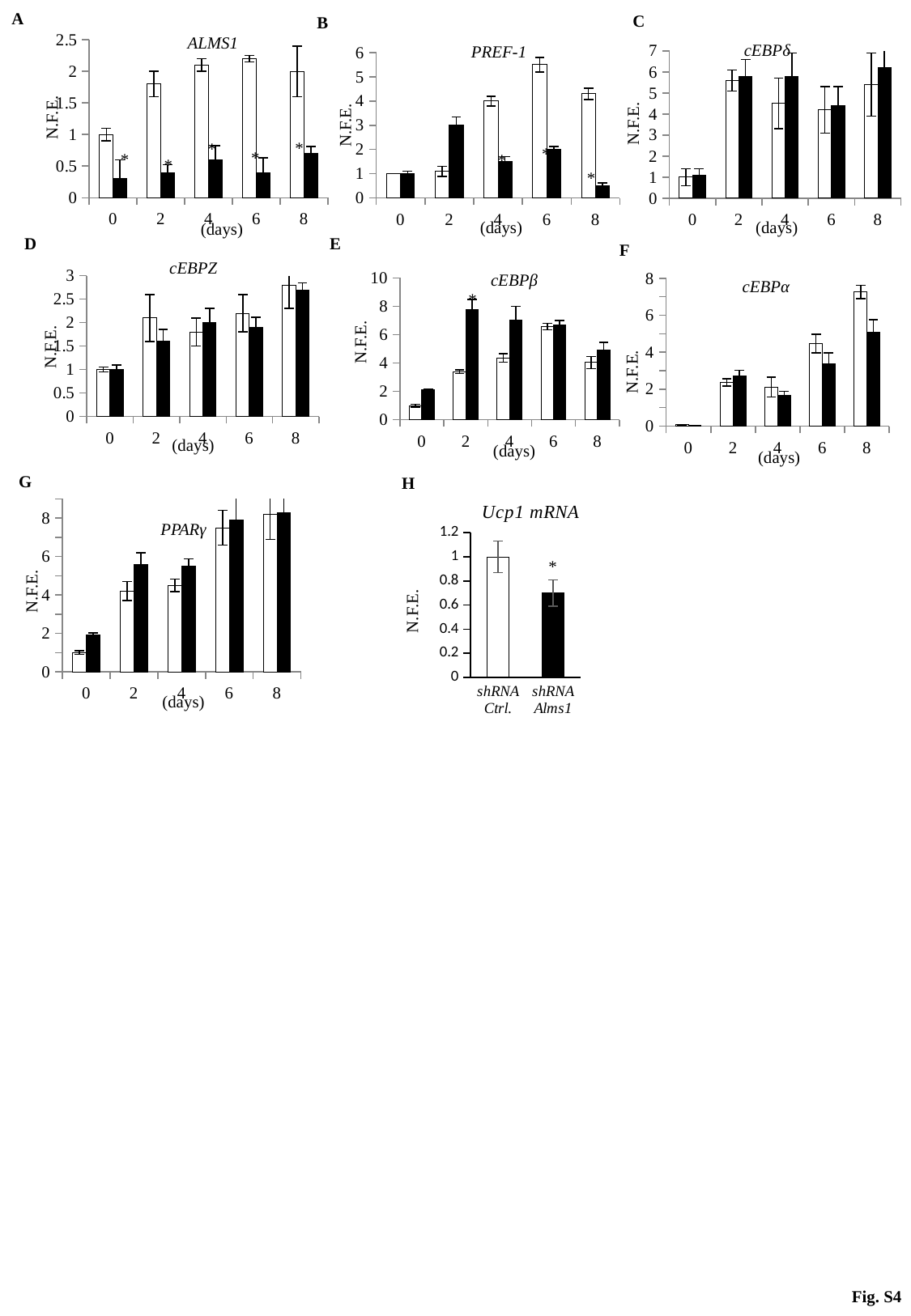

A
C
B

### Chart

| Category | CTRL | ALMS |
|---|---|---|
| 0 | 1.0 | 0.3000000000000003 |
| 2 | 1.8 | 0.4 |
| 4 | 2.1 | 0.6000000000000006 |
| 6 | 2.2 | 0.4 |
| 8 | 2.0 | 0.7000000000000006 |
ALMS1
cEBPδ
PREF-1

### Chart

| Category | CTRL | ALMS |
|---|---|---|
| 0 | 1.0 | 1.1 |
| 2 | 5.6 | 5.8 |
| 4 | 4.5 | 5.8 |
| 6 | 4.2 | 4.4 |
| 8 | 5.4 | 6.2 |

### Chart

| Category | CTRL | ALMS |
|---|---|---|
| 0 | 1.0 | 1.0 |
| 2 | 1.1 | 3.0 |
| 4 | 4.0 | 1.5 |
| 6 | 5.5 | 2.0 |
| 8 | 4.3 | 0.5 |
N.F.E.
N.F.E.
N.F.E.
*
*
*
*
*
*
*
*
(days)
(days)
(days)
E
D
F
cEBPZ

### Chart

| Category | CTRL | ALMS |
|---|---|---|
| 0 | 1.0 | 1.0 |
| 2 | 2.1 | 1.6 |
| 4 | 1.8 | 2.0 |
| 6 | 2.2 | 1.9000000000000001 |
| 8 | 2.8 | 2.7 |
cEBPβ

### Chart

| Category | CTRL | ALMS |
|---|---|---|
| 0 | 1.0 | 2.0944881889763782 |
| 2 | 3.3779527559055142 | 7.743307086614195 |
| 4 | 4.354330708661401 | 7.0078740157480315 |
| 6 | 6.566929133858269 | 6.6535433070866095 |
| 8 | 4.031496062992145 | 4.921259842519691 |

### Chart

| Category | CTRL | ALMS |
|---|---|---|
| 0 | 0.06900000000000003 | 0.0383 |
| 2 | 2.367 | 2.697 |
| 4 | 2.1149999999999998 | 1.651 |
| 6 | 4.470000000000002 | 3.3769999999999967 |
| 8 | 7.264999999999986 | 5.086 |
cEBPα
*
N.F.E.
N.F.E.
N.F.E.
(days)
(days)
(days)

### Chart: Ucp1 mRNA

| Category |  |
|---|---|
| shRNA Ctrl. | 1.0 |
| shRNA Alms1 | 0.7 |
*
G
H

### Chart

| Category | CTRL | ALMS |
|---|---|---|
| 0 | 1.0 | 1.9000000000000001 |
| 2 | 4.2 | 5.6 |
| 4 | 4.5 | 5.5 |
| 6 | 7.5 | 7.9 |
| 8 | 8.200000000000001 | 8.3 |
PPARγ
N.F.E.
N.F.E.
(days)
Fig. S4